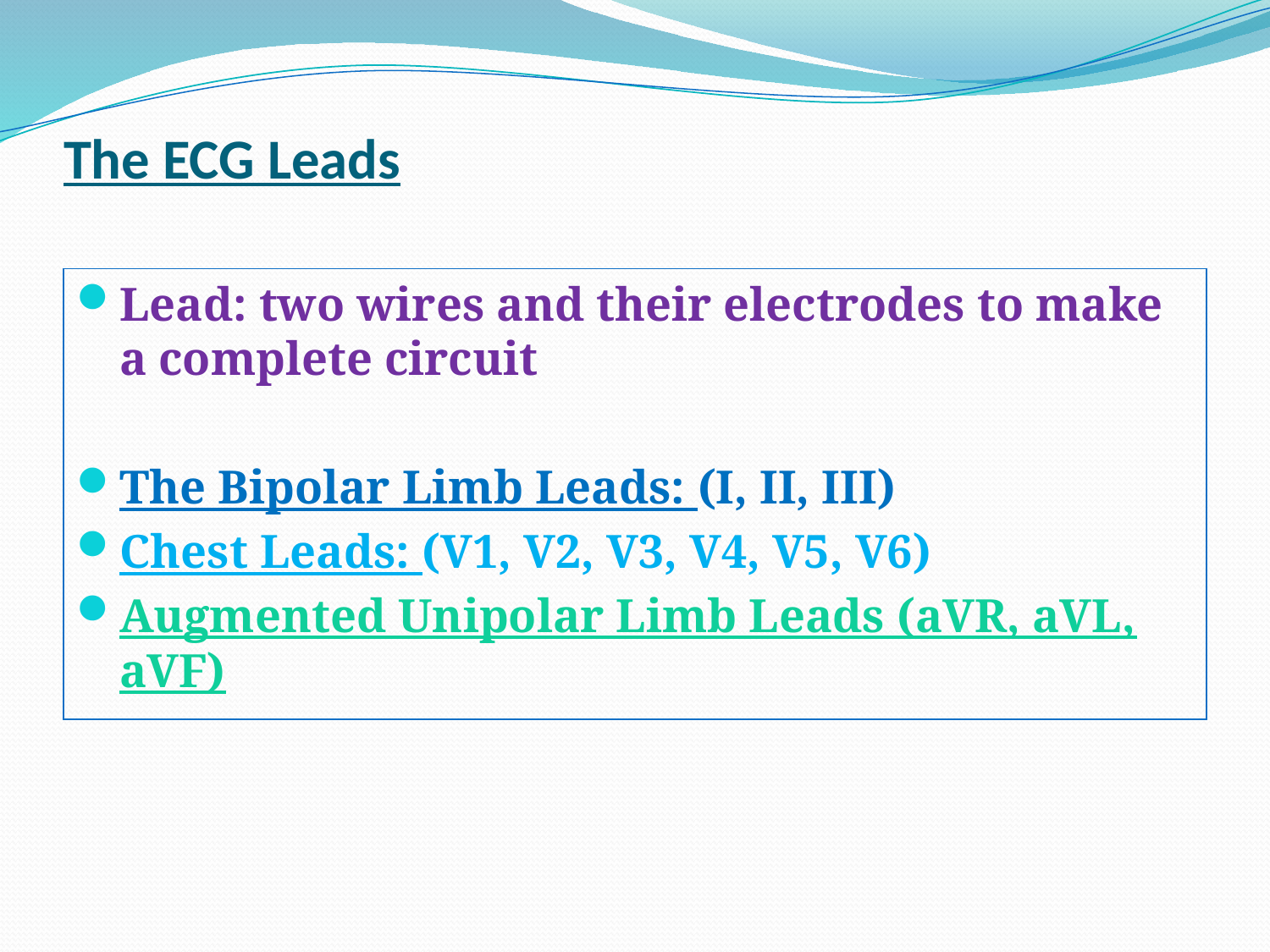

# The ECG Leads
Lead: two wires and their electrodes to make a complete circuit

The Bipolar Limb Leads: (I, II, III)
Chest Leads: (V1, V2, V3, V4, V5, V6)
Augmented Unipolar Limb Leads (aVR, aVL, aVF)